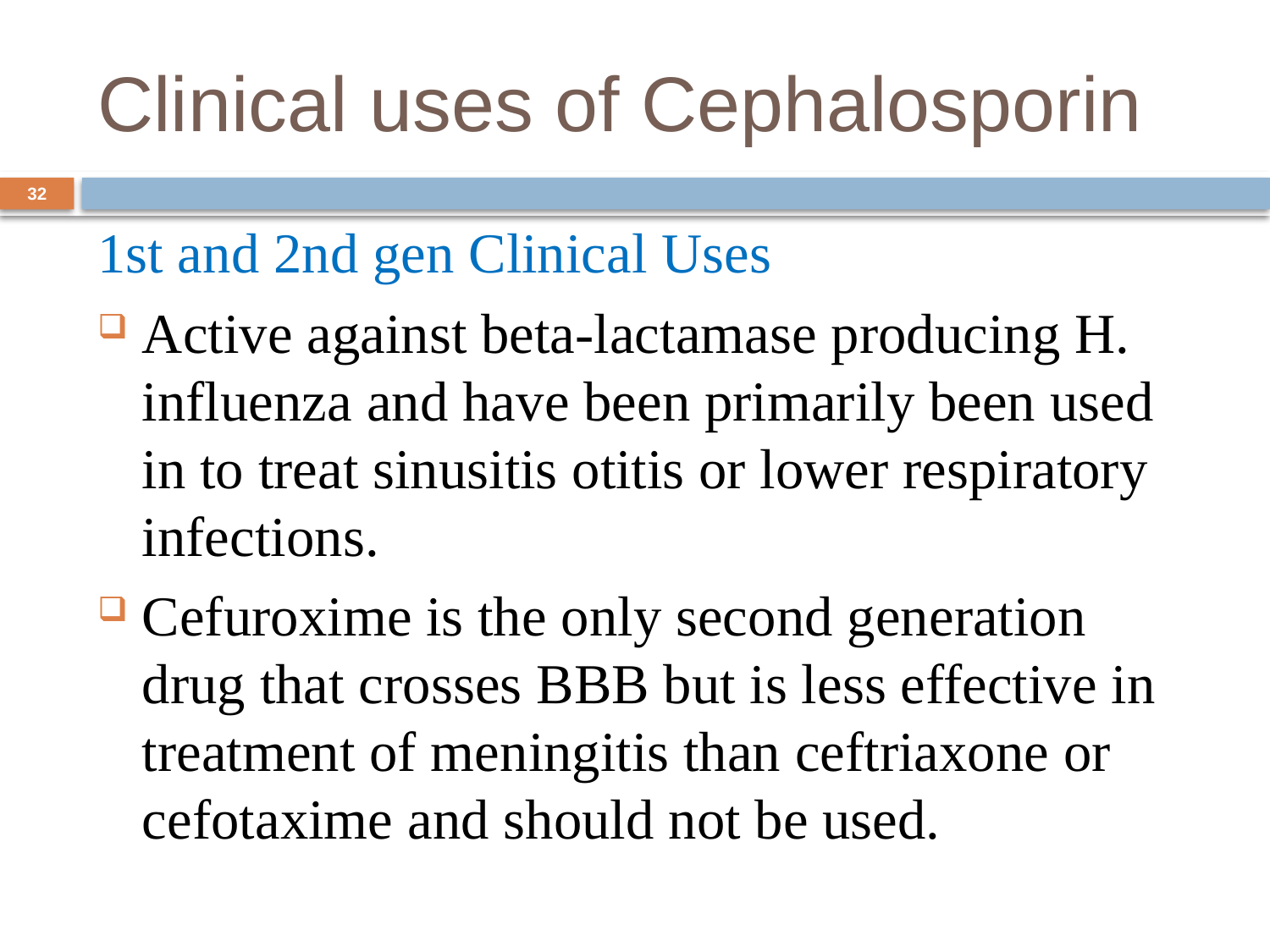

# Clinical uses of Cephalosporin
32
1st and 2nd gen Clinical Uses
Active against beta-lactamase producing H. influenza and have been primarily been used in to treat sinusitis otitis or lower respiratory infections.
Cefuroxime is the only second generation drug that crosses BBB but is less effective in treatment of meningitis than ceftriaxone or cefotaxime and should not be used.